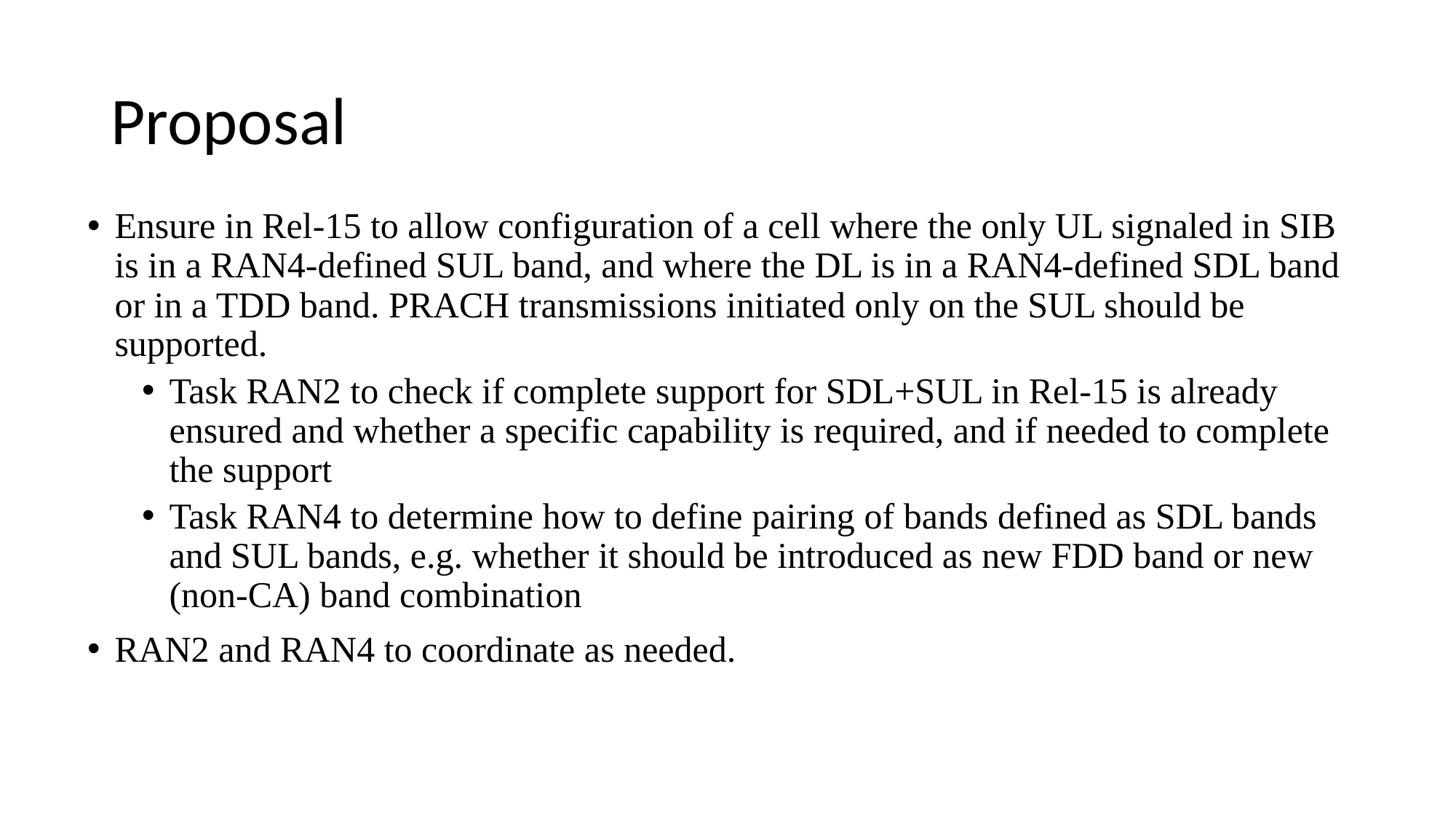

# Proposal
Ensure in Rel-15 to allow configuration of a cell where the only UL signaled in SIB is in a RAN4-defined SUL band, and where the DL is in a RAN4-defined SDL band or in a TDD band. PRACH transmissions initiated only on the SUL should be supported.
Task RAN2 to check if complete support for SDL+SUL in Rel-15 is already ensured and whether a specific capability is required, and if needed to complete the support
Task RAN4 to determine how to define pairing of bands defined as SDL bands and SUL bands, e.g. whether it should be introduced as new FDD band or new (non-CA) band combination
RAN2 and RAN4 to coordinate as needed.